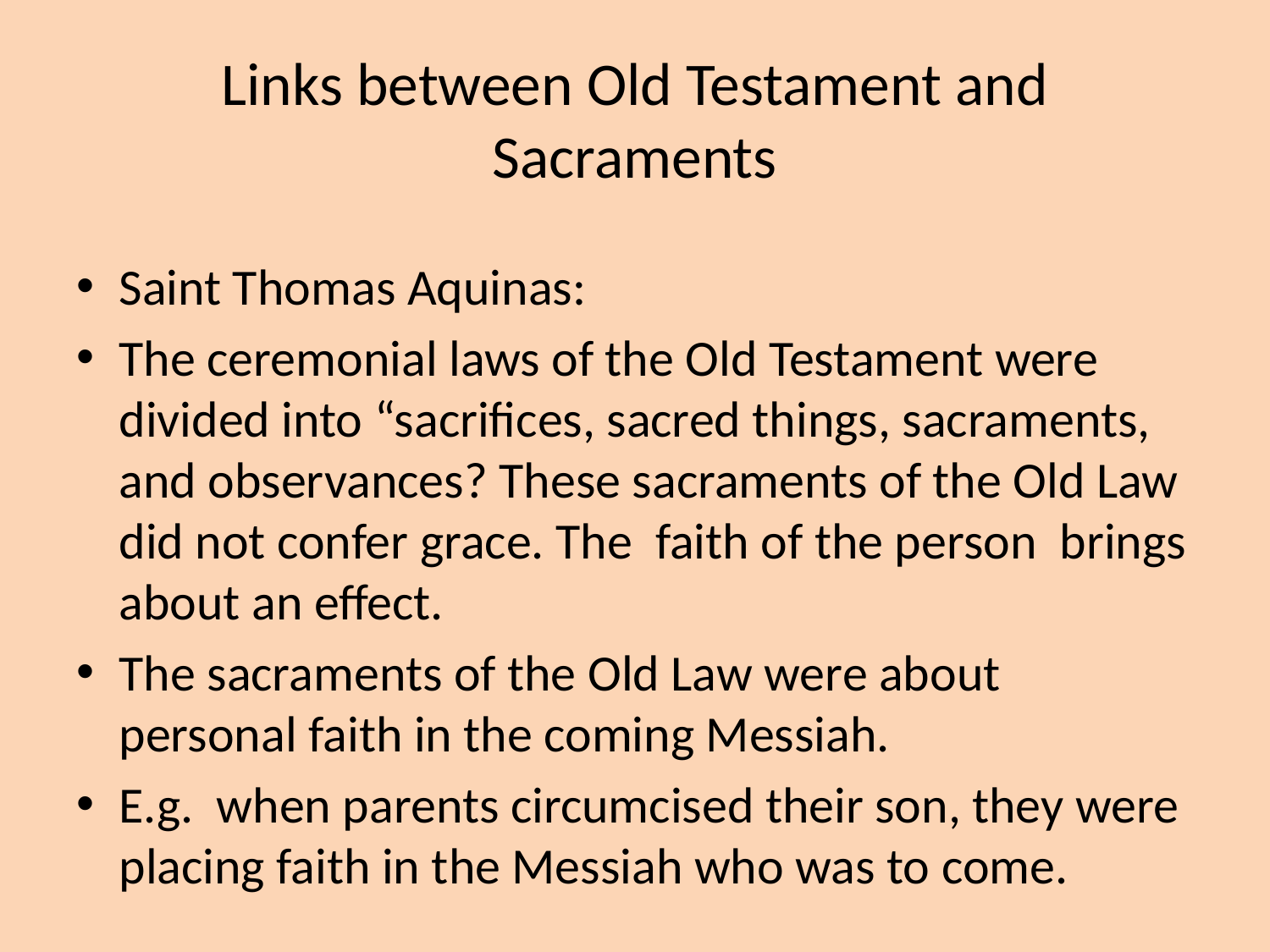

# Links between Old Testament and Sacraments

Saint Thomas Aquinas:
The ceremonial laws of the Old Testament were divided into “sacrifices, sacred things, sacraments, and observances? These sacraments of the Old Law did not confer grace. The  faith of the person  brings about an effect.
The sacraments of the Old Law were about  personal faith in the coming Messiah.
E.g.  when parents circumcised their son, they were placing faith in the Messiah who was to come.